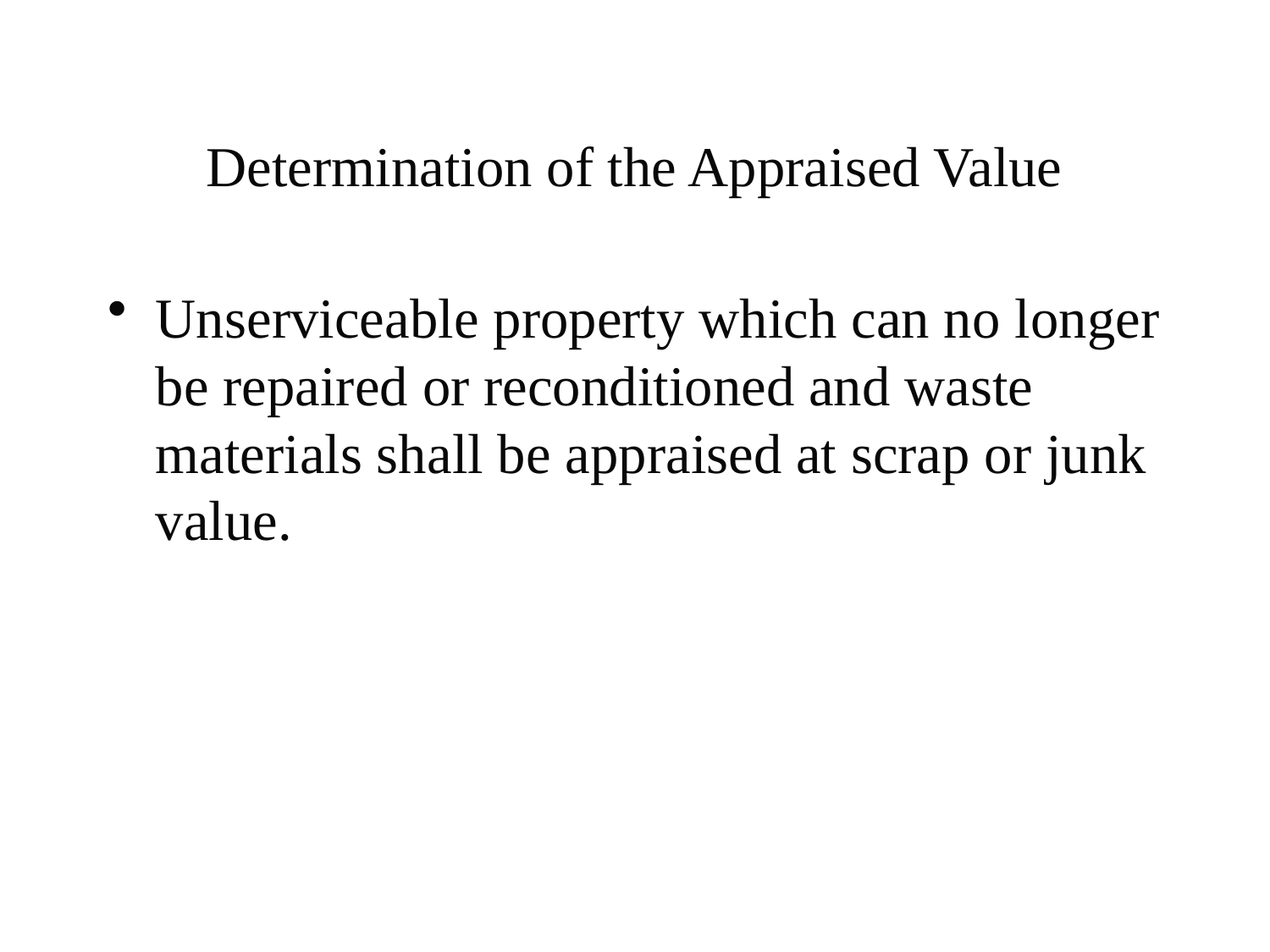

# Determination of the Appraised Value
Unserviceable property which can no longer be repaired or reconditioned and waste materials shall be appraised at scrap or junk value.